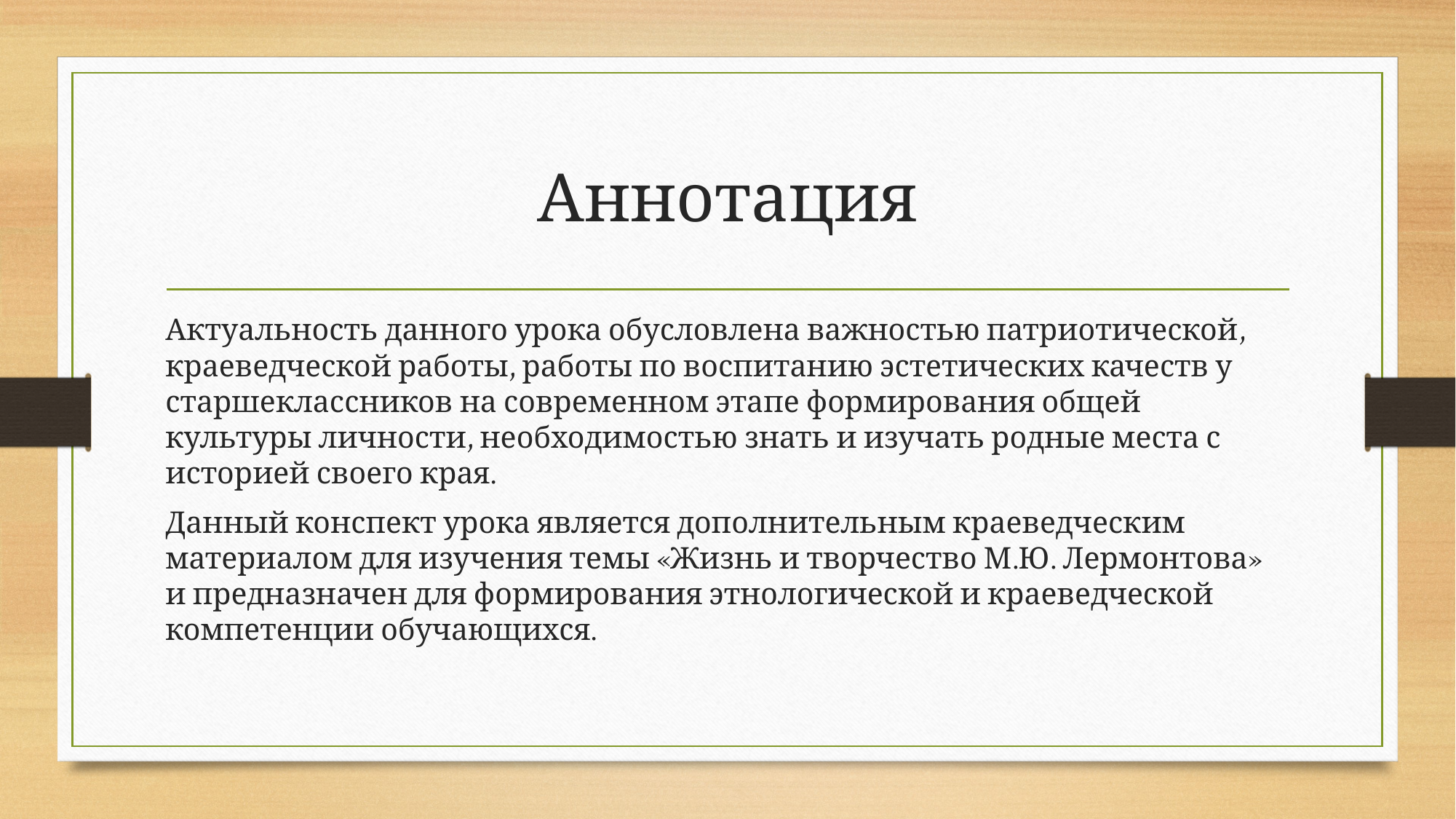

# Аннотация
Актуальность данного урока обусловлена важностью патриотической, краеведческой работы, работы по воспитанию эстетических качеств у старшеклассников на современном этапе формирования общей культуры личности, необходимостью знать и изучать родные места с историей своего края.
Данный конспект урока является дополнительным краеведческим материалом для изучения темы «Жизнь и творчество М.Ю. Лермонтова» и предназначен для формирования этнологической и краеведческой компетенции обучающихся.